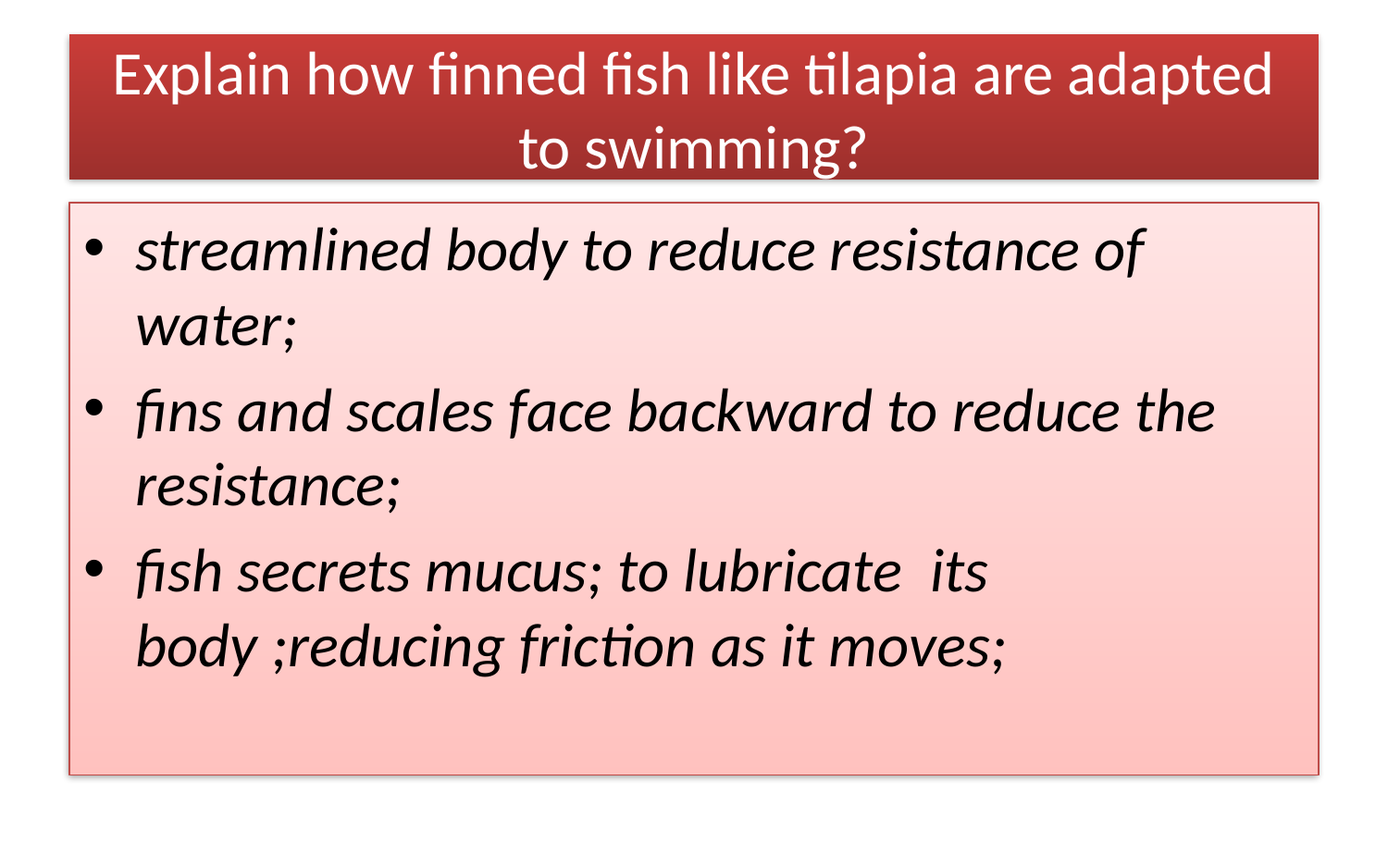

# Explain how finned fish like tilapia are adapted to swimming?
streamlined body to reduce resistance of water;
fins and scales face backward to reduce the resistance;
fish secrets mucus; to lubricate  its body ;reducing friction as it moves;